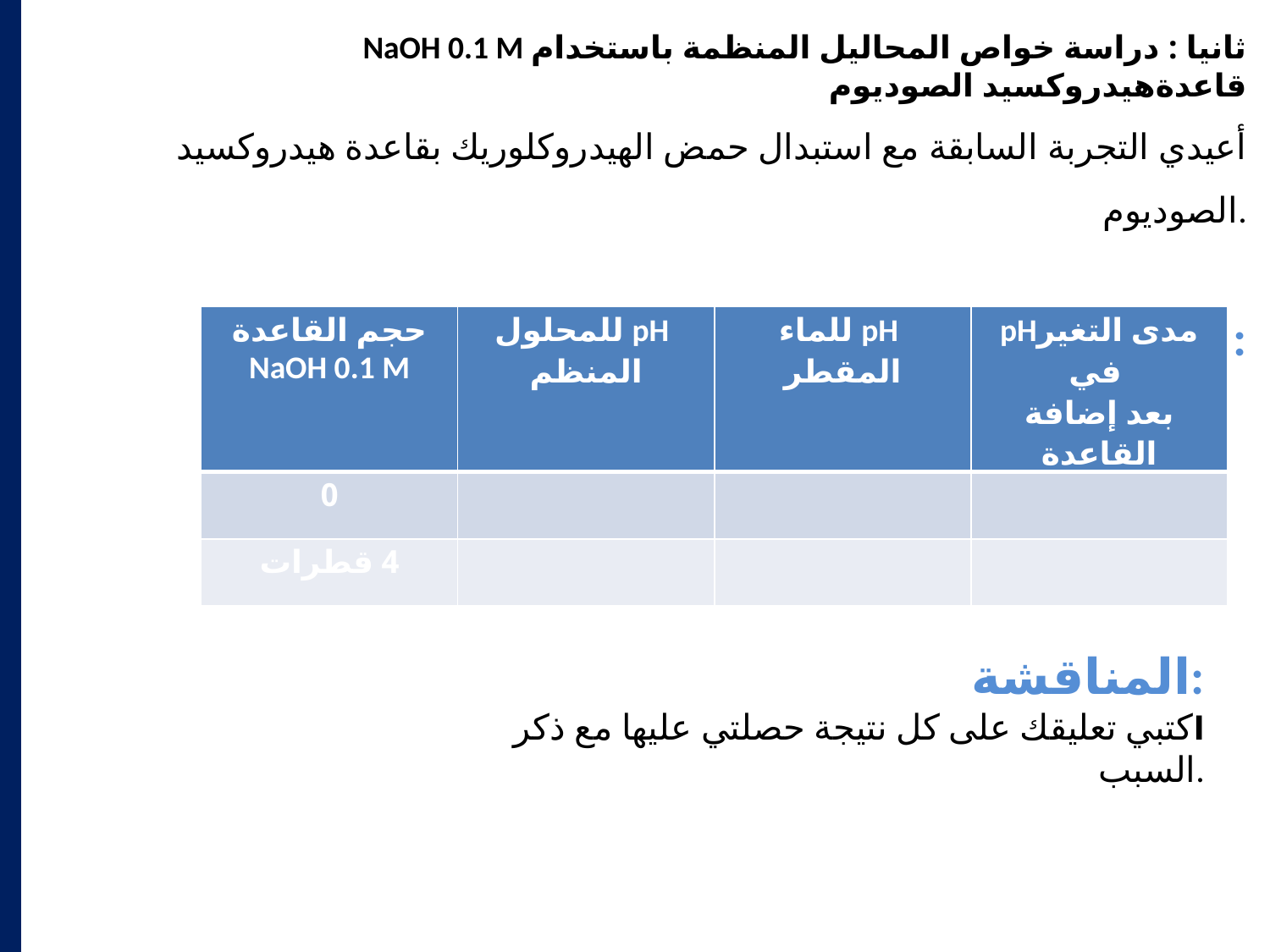

NaOH 0.1 M ثانيا : دراسة خواص المحاليل المنظمة باستخدام قاعدةهيدروكسيد الصوديوم
أعيدي التجربة السابقة مع استبدال حمض الهيدروكلوريك بقاعدة هيدروكسيد الصوديوم.

النتائج :
| حجم القاعدة NaOH 0.1 M | pH للمحلول المنظم | pH للماء المقطر | pHمدى التغير في بعد إضافة القاعدة |
| --- | --- | --- | --- |
| 0 |  |  |  |
| 4 قطرات |  |  |  |
المناقشة:
اكتبي تعليقك على كل نتيجة حصلتي عليها مع ذكر السبب.